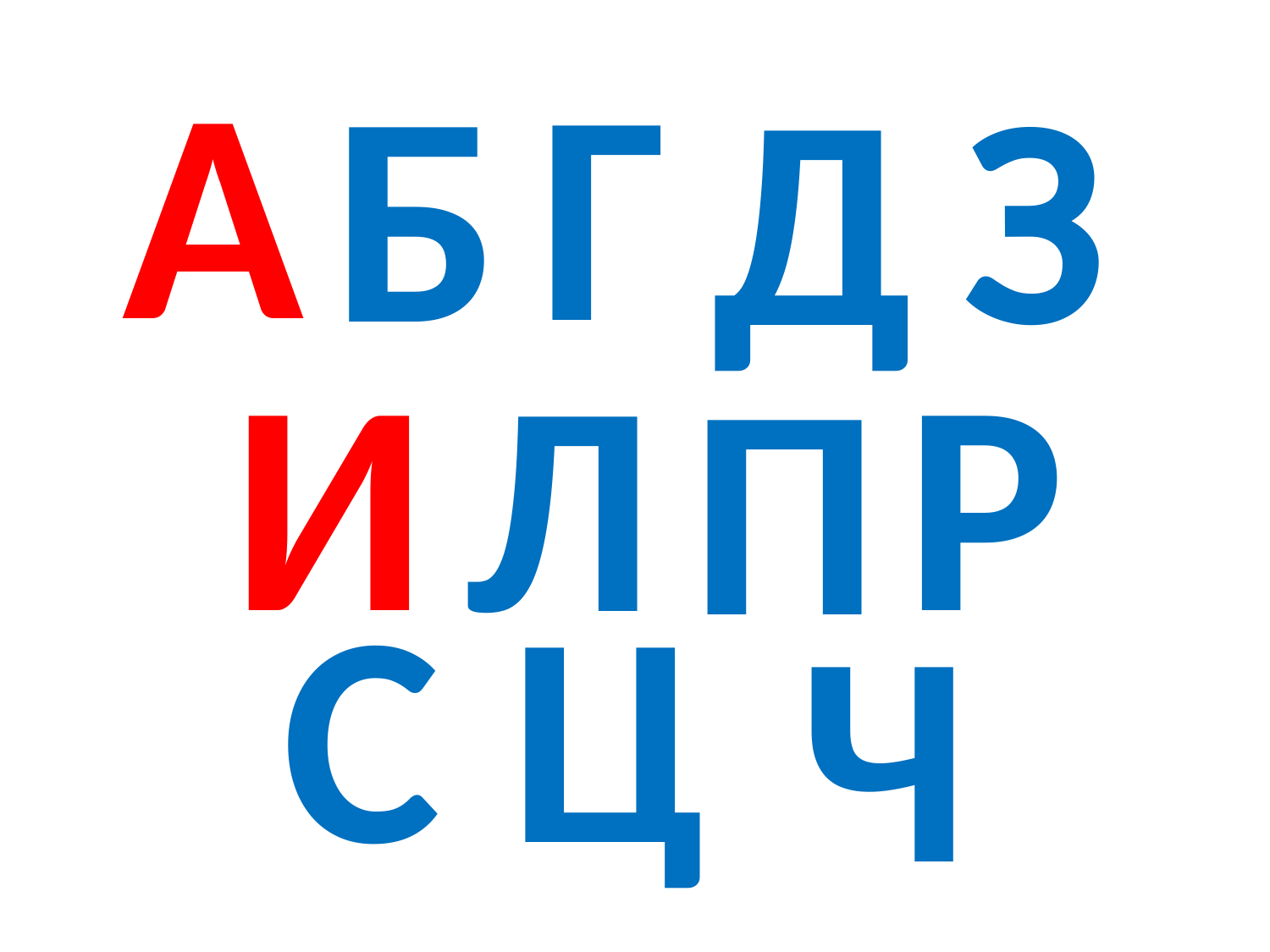

А
Г
Б
З
Д
И
Р
Л
П
С
Ц
Ч